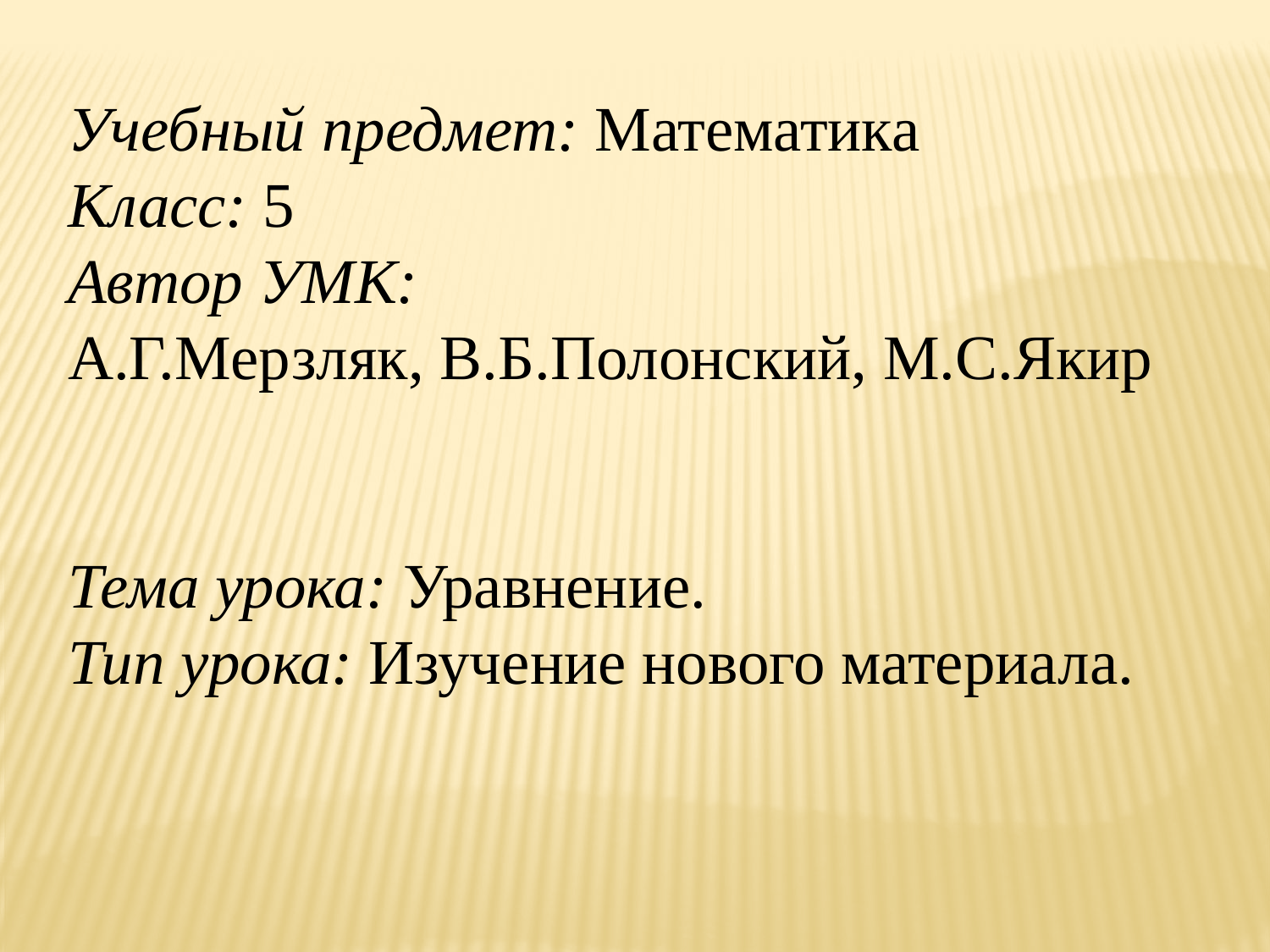

Учебный предмет: Математика
Класс: 5
Автор УМК:
А.Г.Мерзляк, В.Б.Полонский, М.С.Якир

Тема урока: Уравнение.
Тип урока: Изучение нового материала.